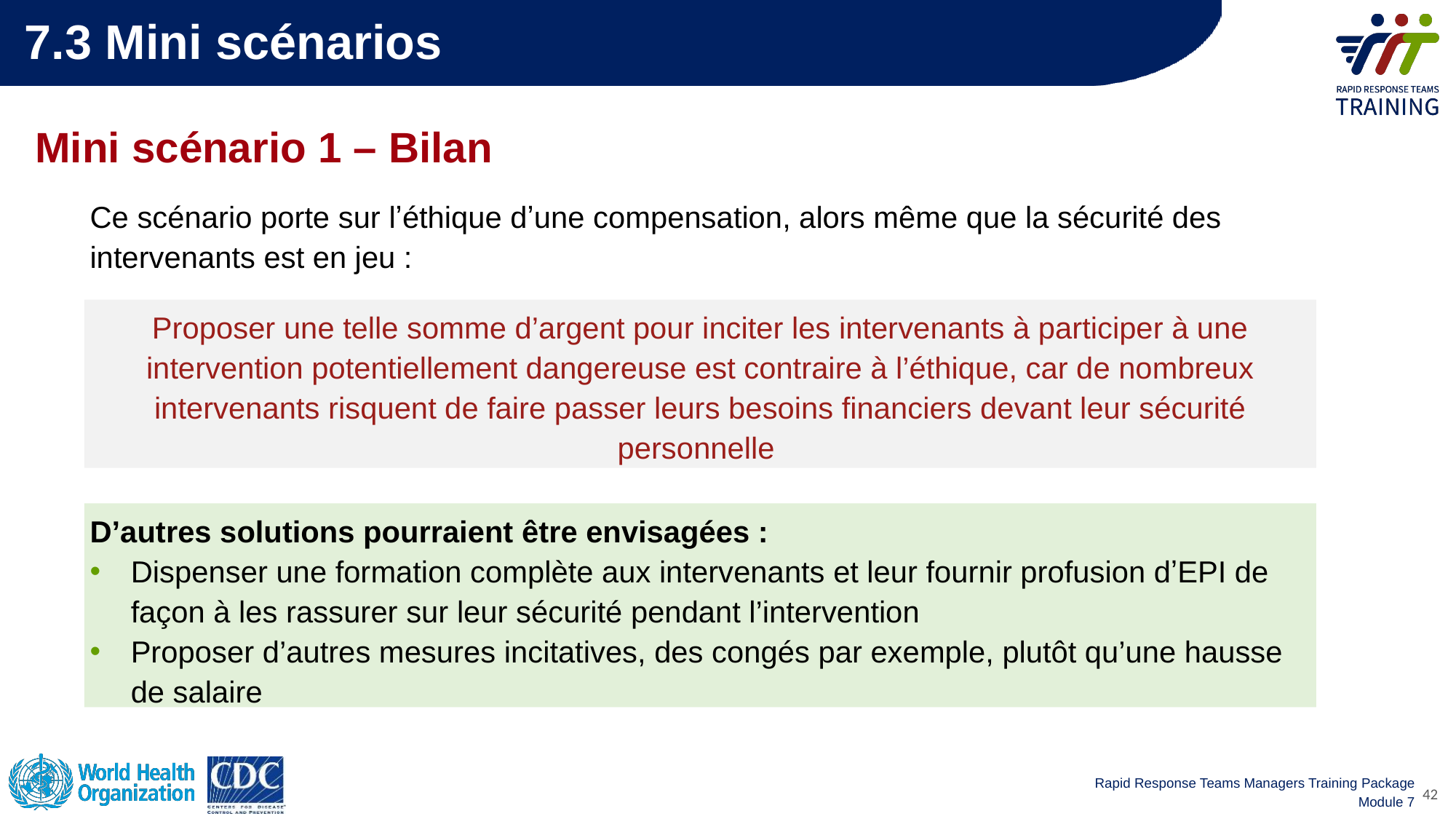

7.3 Mini scénarios
# Mini scénario 1 – Bilan
Ce scénario porte sur lʼéthique dʼune compensation, alors même que la sécurité des intervenants est en jeu :

Proposer une telle somme d’argent pour inciter les intervenants à participer à une intervention potentiellement dangereuse est contraire à l’éthique, car de nombreux intervenants risquent de faire passer leurs besoins financiers devant leur sécurité personnelle

D’autres solutions pourraient être envisagées :
Dispenser une formation complète aux intervenants et leur fournir profusion dʼEPI de façon à les rassurer sur leur sécurité pendant l’intervention
Proposer d’autres mesures incitatives, des congés par exemple, plutôt qu’une hausse de salaire
42